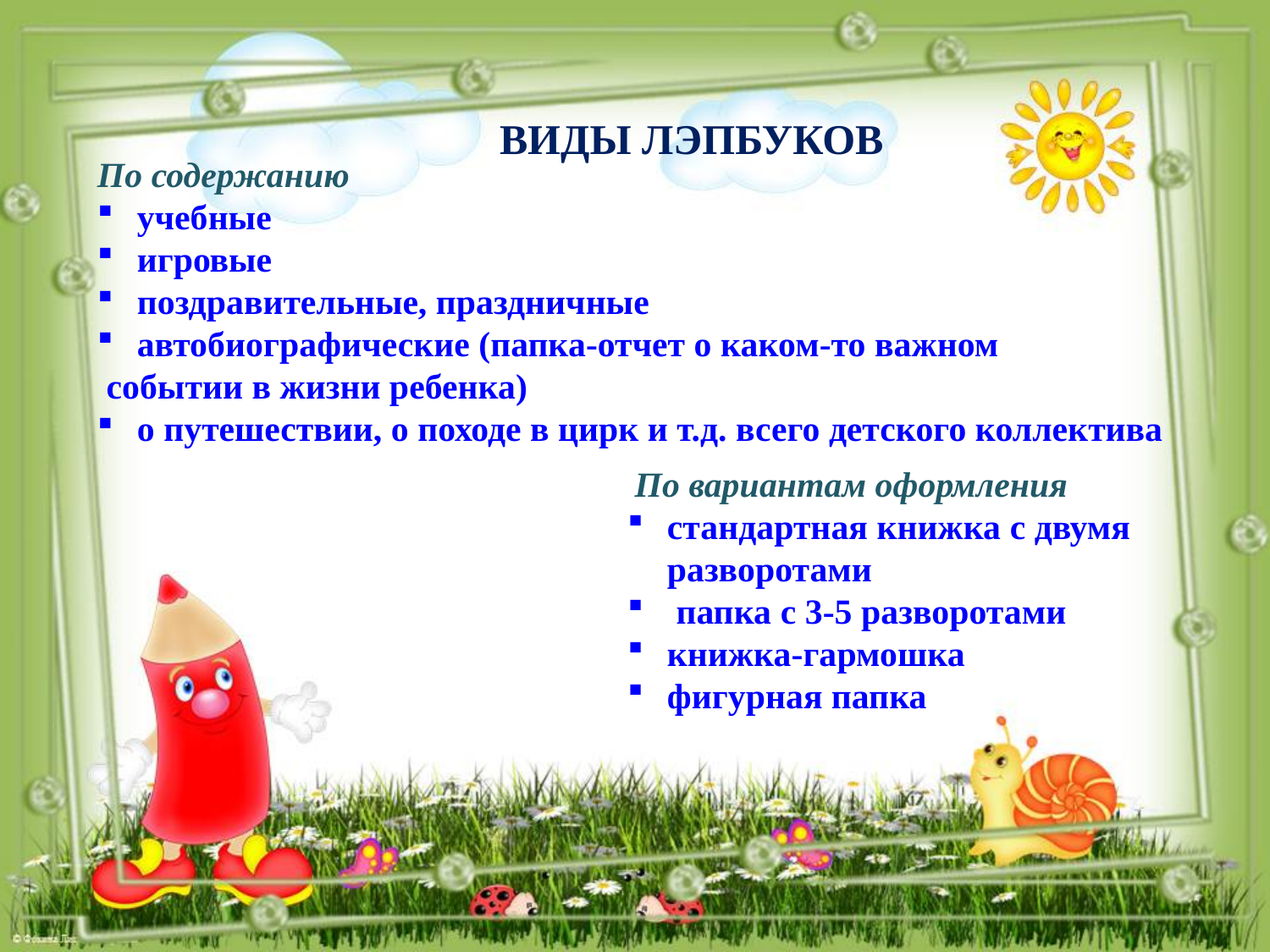

ВИДЫ ЛЭПБУКОВ
По содержанию
учебные
игровые
поздравительные, праздничные
автобиографические (папка-отчет о каком-то важном
 событии в жизни ребенка)
о путешествии, о походе в цирк и т.д. всего детского коллектива
 По вариантам оформления
стандартная книжка с двумя разворотами
 папка с 3-5 разворотами
книжка-гармошка
фигурная папка